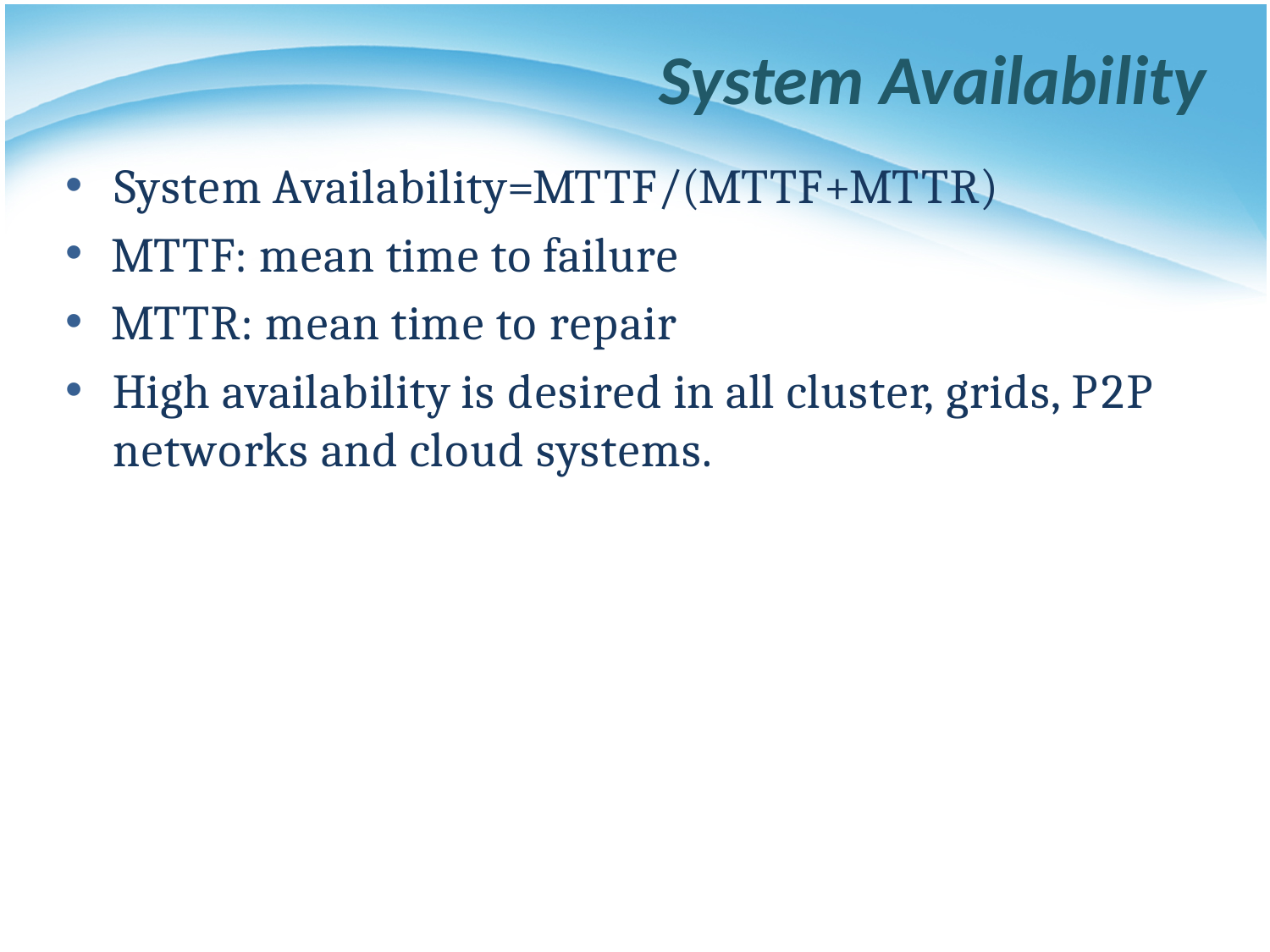

# System Availability
System Availability=MTTF/(MTTF+MTTR)
MTTF: mean time to failure
MTTR: mean time to repair
High availability is desired in all cluster, grids, P2P networks and cloud systems.